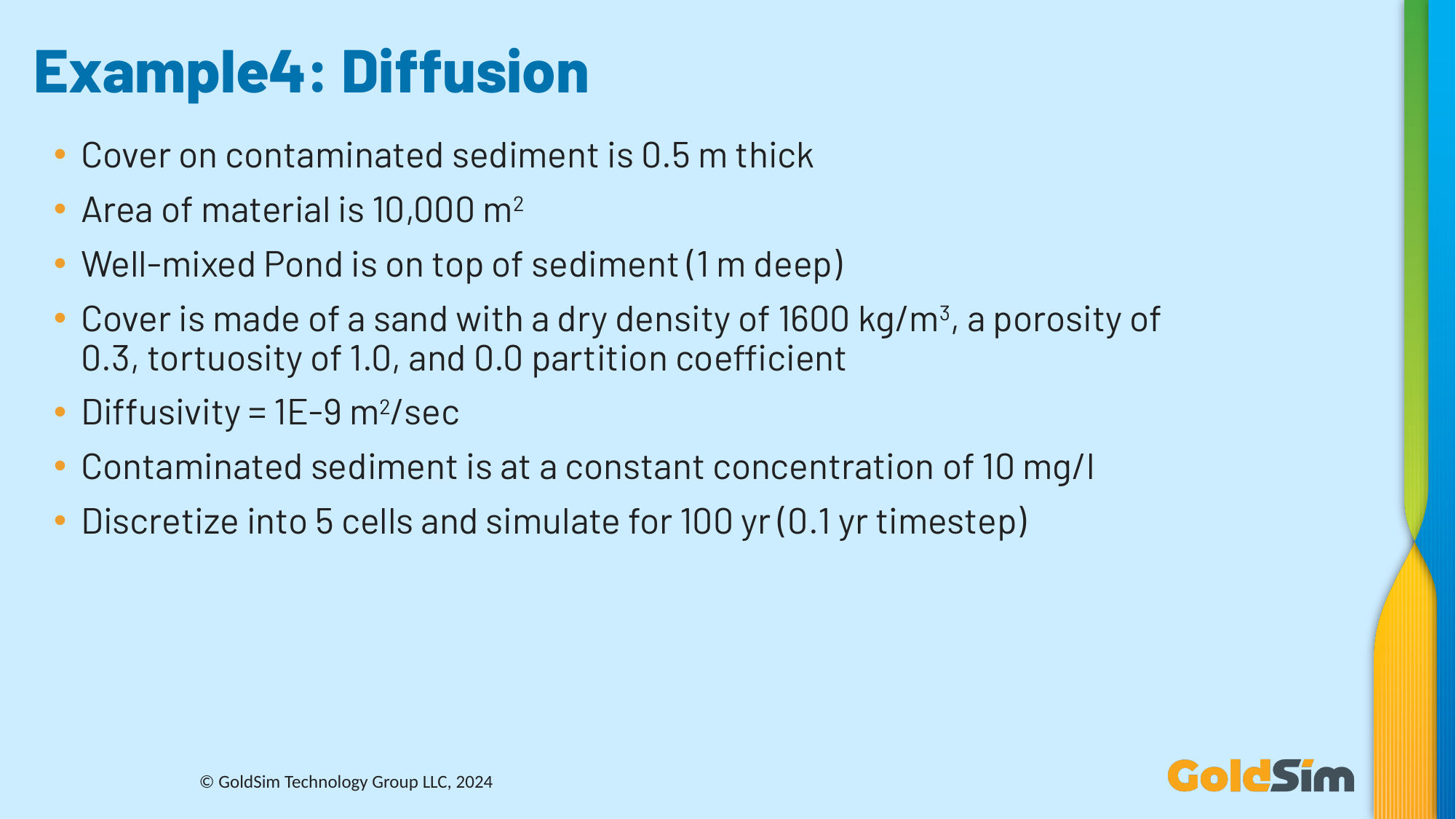

# Example4: Diffusion
Cover on contaminated sediment is 0.5 m thick
Area of material is 10,000 m2
Well-mixed Pond is on top of sediment (1 m deep)
Cover is made of a sand with a dry density of 1600 kg/m3, a porosity of 0.3, tortuosity of 1.0, and 0.0 partition coefficient
Diffusivity = 1E-9 m2/sec
Contaminated sediment is at a constant concentration of 10 mg/l
Discretize into 5 cells and simulate for 100 yr (0.1 yr timestep)
© GoldSim Technology Group LLC, 2024